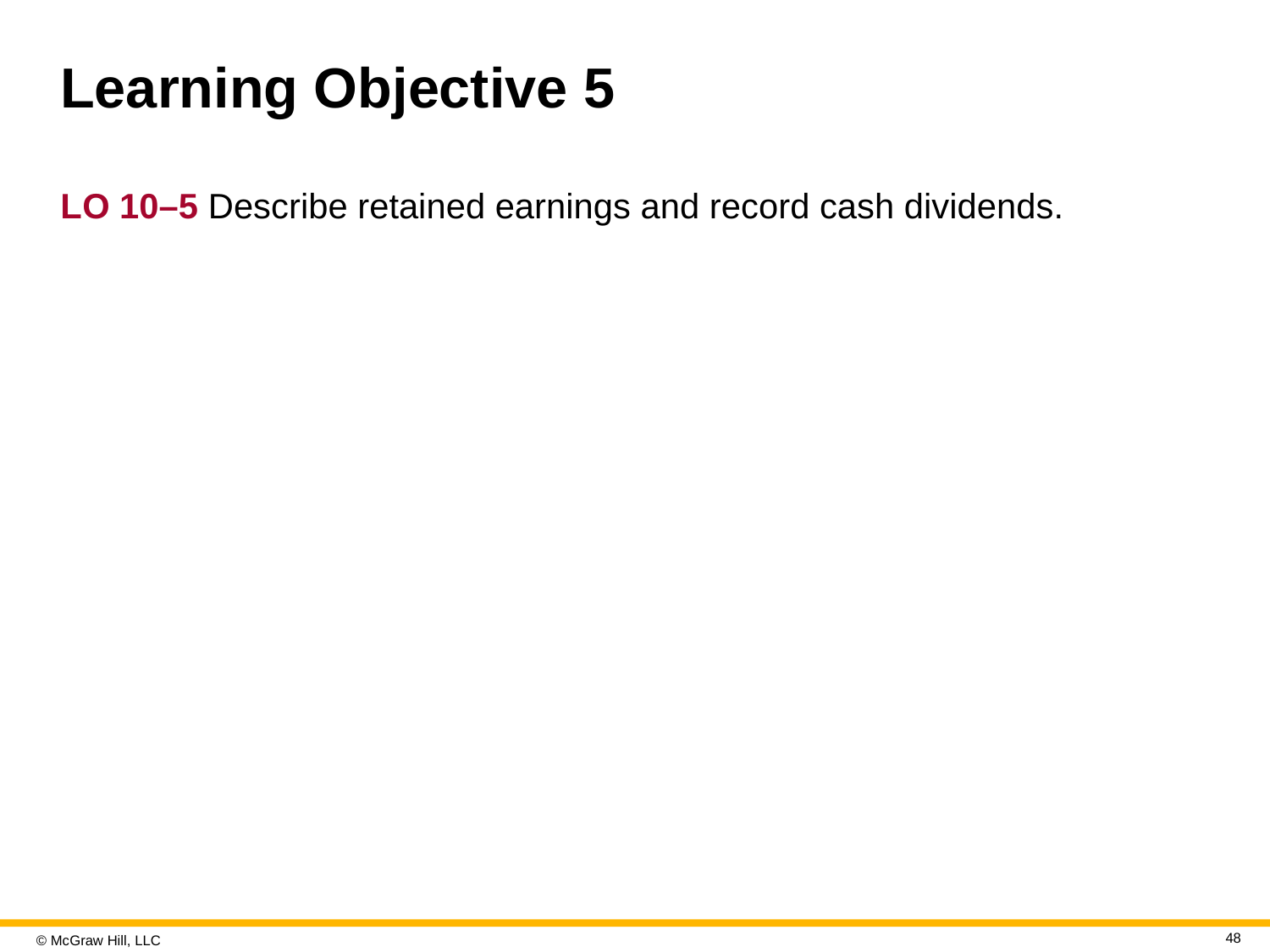

# Learning Objective 5
L O 10–5 Describe retained earnings and record cash dividends.
48